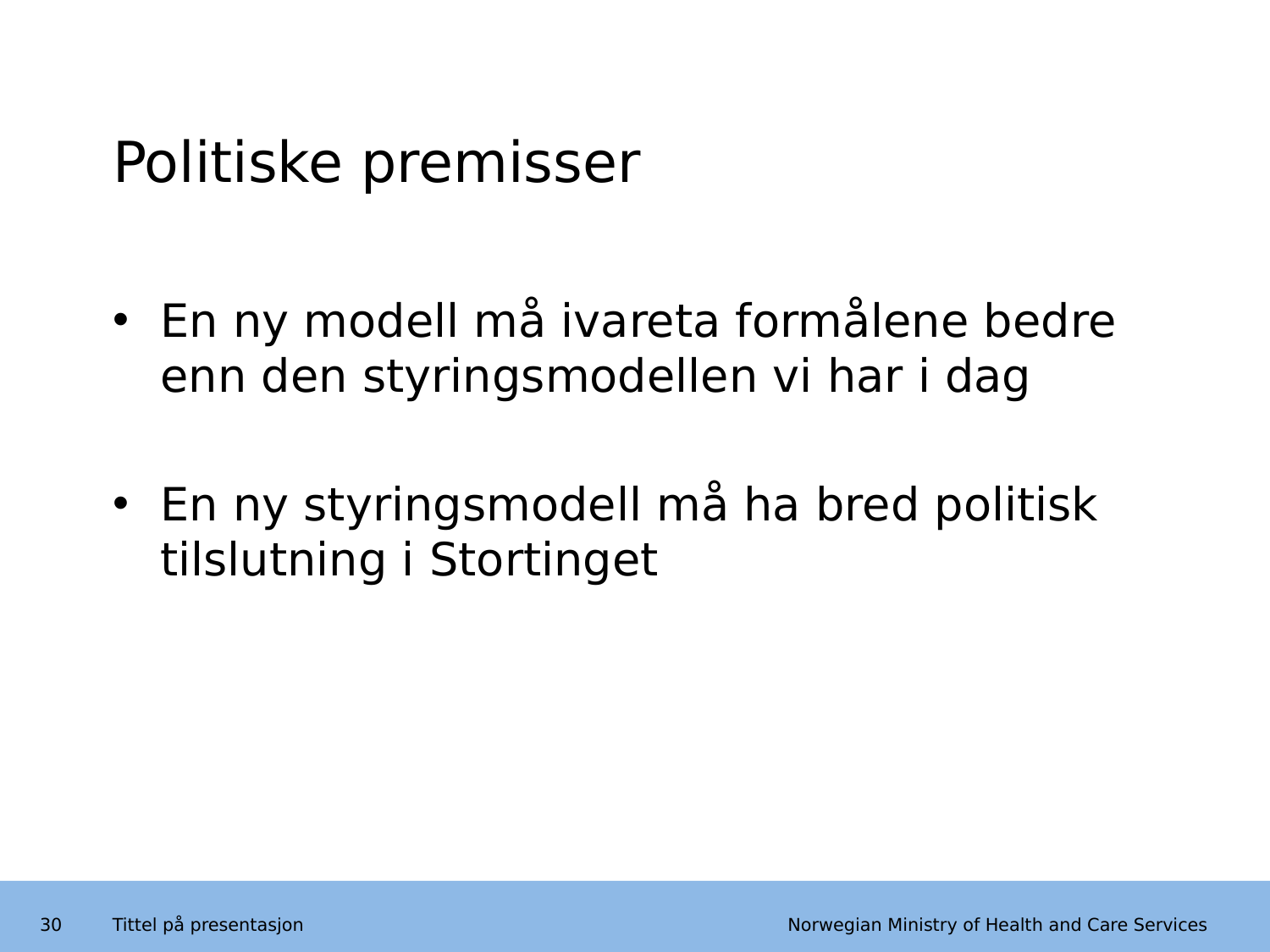

# Politiske premisser

En ny modell må ivareta formålene bedre enn den styringsmodellen vi har i dag

En ny styringsmodell må ha bred politisk tilslutning i Stortinget

30
Tittel på presentasjon